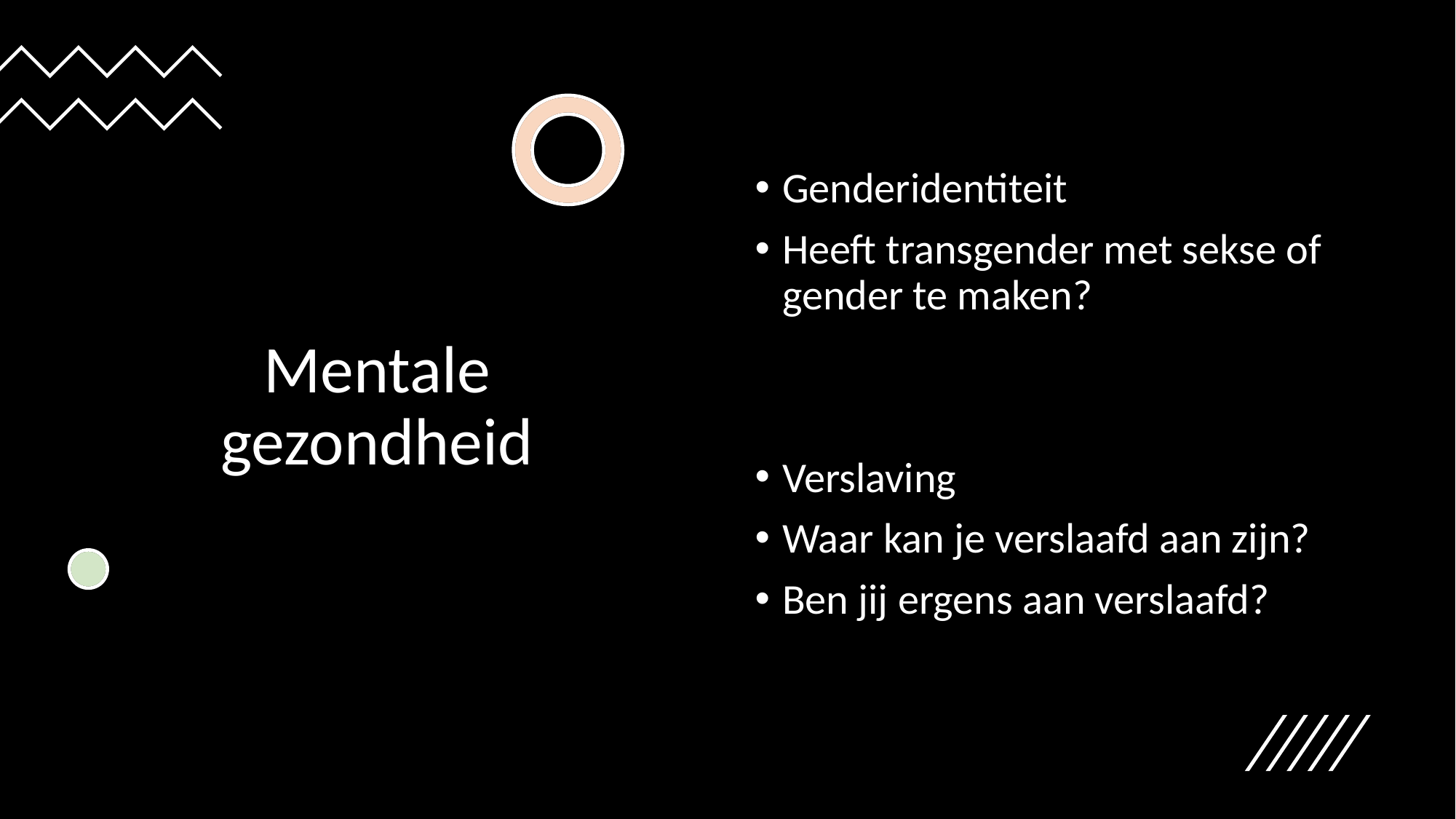

# Mentale gezondheid
Genderidentiteit
Heeft transgender met sekse of gender te maken?

Verslaving
Waar kan je verslaafd aan zijn?
Ben jij ergens aan verslaafd?